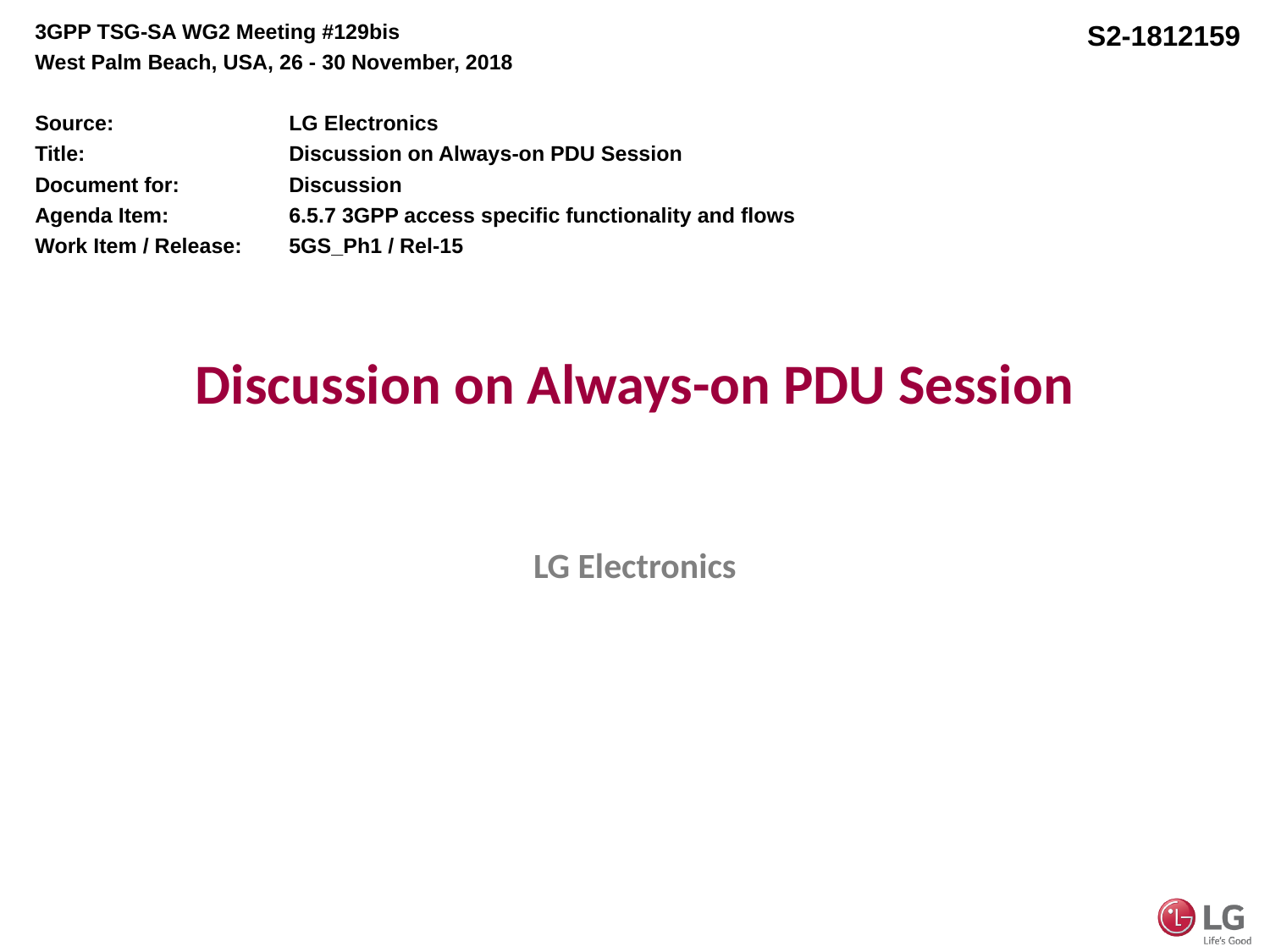

3GPP TSG-SA WG2 Meeting #129bis
West Palm Beach, USA, 26 - 30 November, 2018

Source:		LG Electronics
Title:		Discussion on Always-on PDU Session
Document for:	Discussion
Agenda Item:	6.5.7 3GPP access specific functionality and flows
Work Item / Release:	5GS_Ph1 / Rel-15
S2-1812159
# Discussion on Always-on PDU Session
LG Electronics